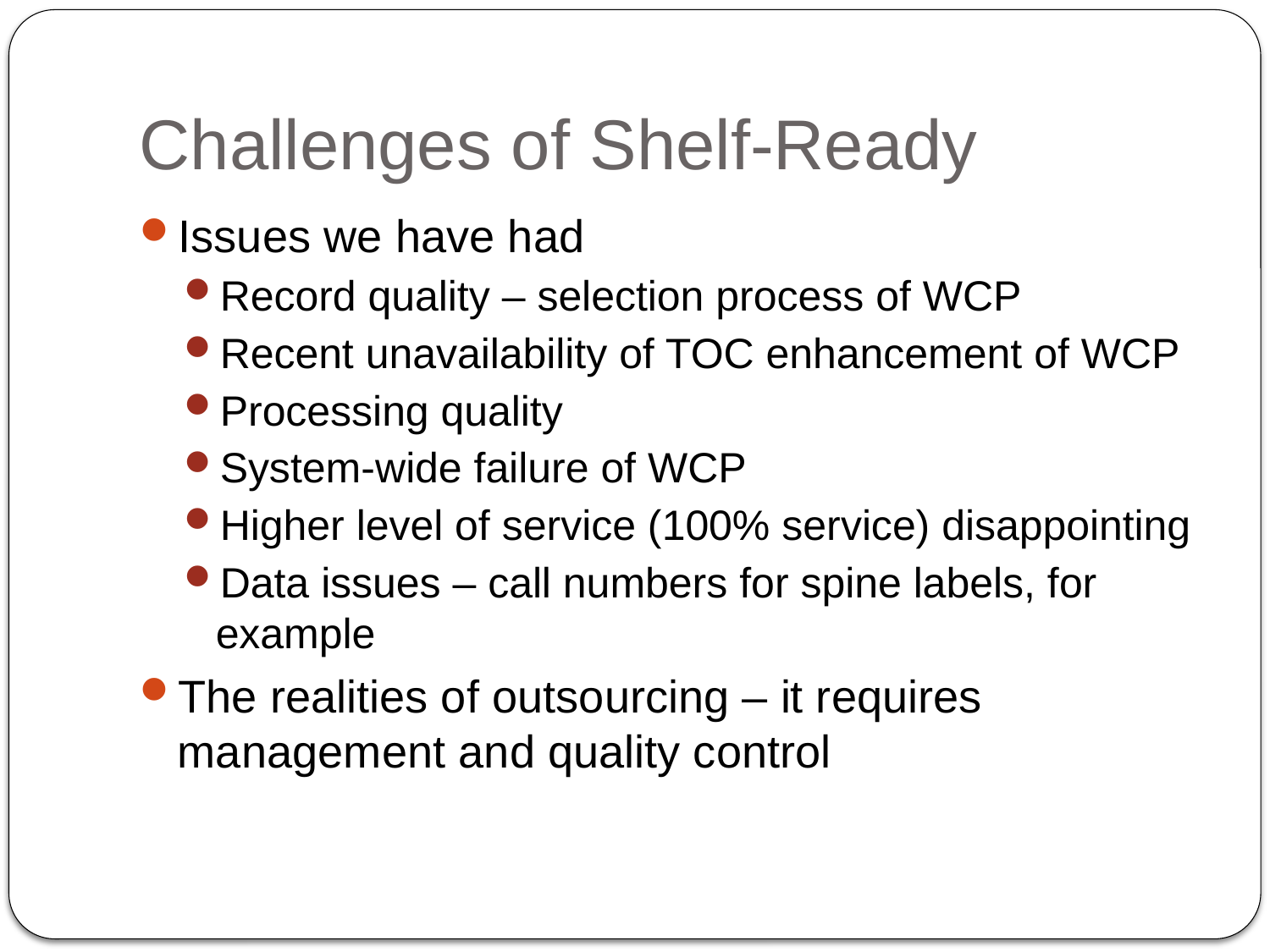

# Challenges of Shelf-Ready
Issues we have had
Record quality – selection process of WCP
Recent unavailability of TOC enhancement of WCP
Processing quality
System-wide failure of WCP
Higher level of service (100% service) disappointing
Data issues – call numbers for spine labels, for example
The realities of outsourcing – it requires management and quality control